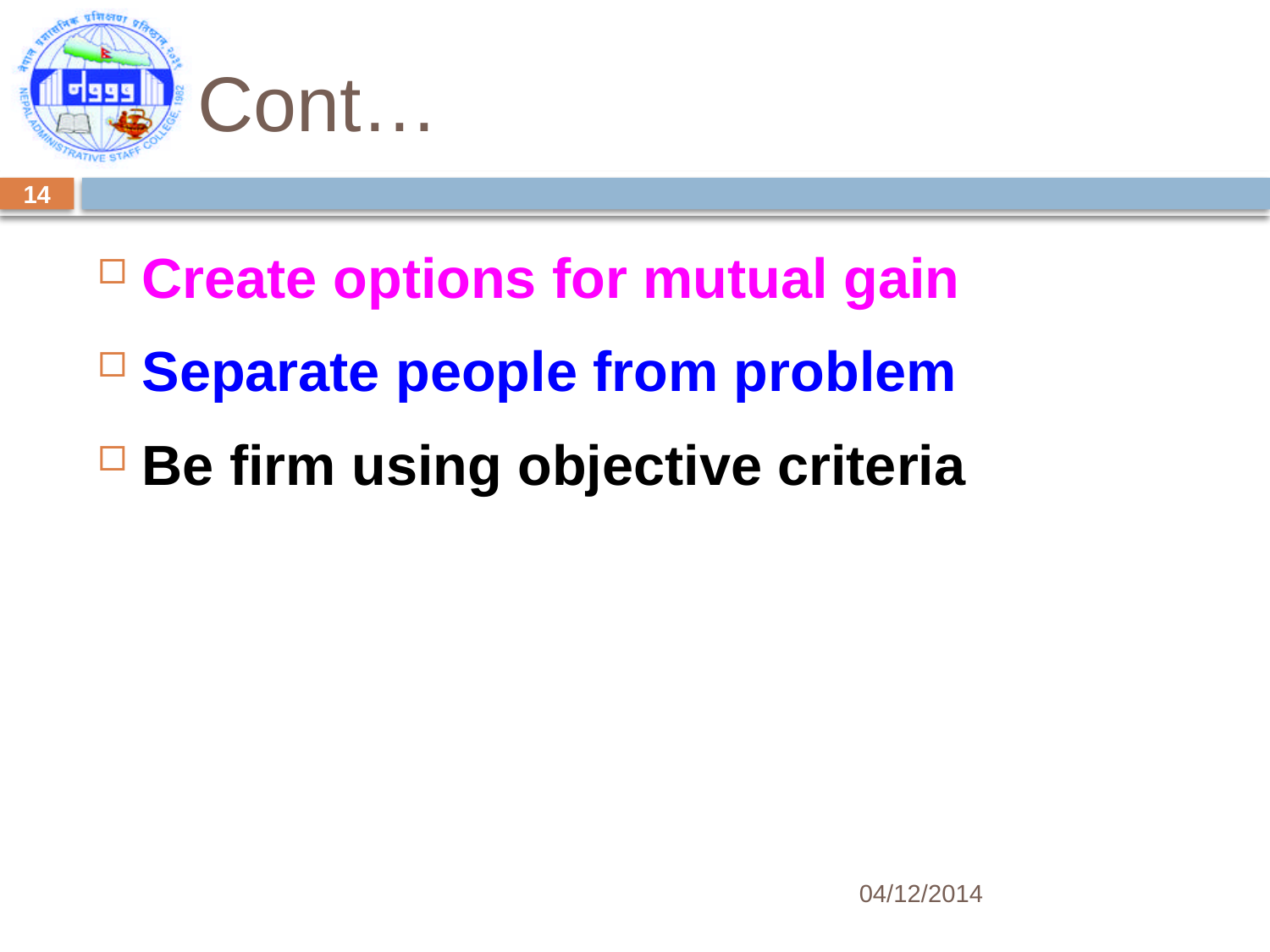

# Cont…
14
Create options for mutual gain
Separate people from problem
Be firm using objective criteria

04/12/2014